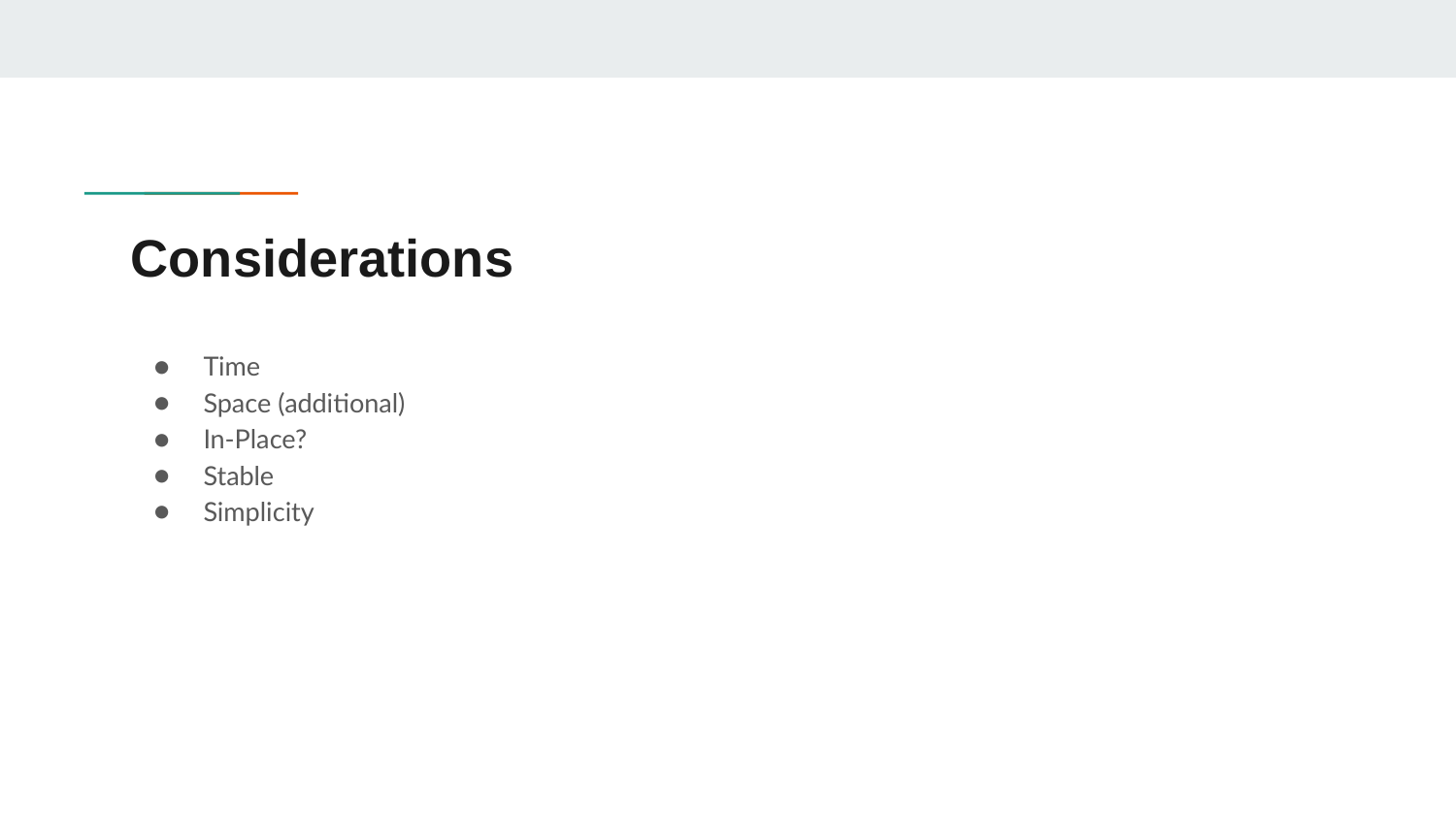

# Considerations
Time
Space (additional)
In-Place?
Stable
Simplicity